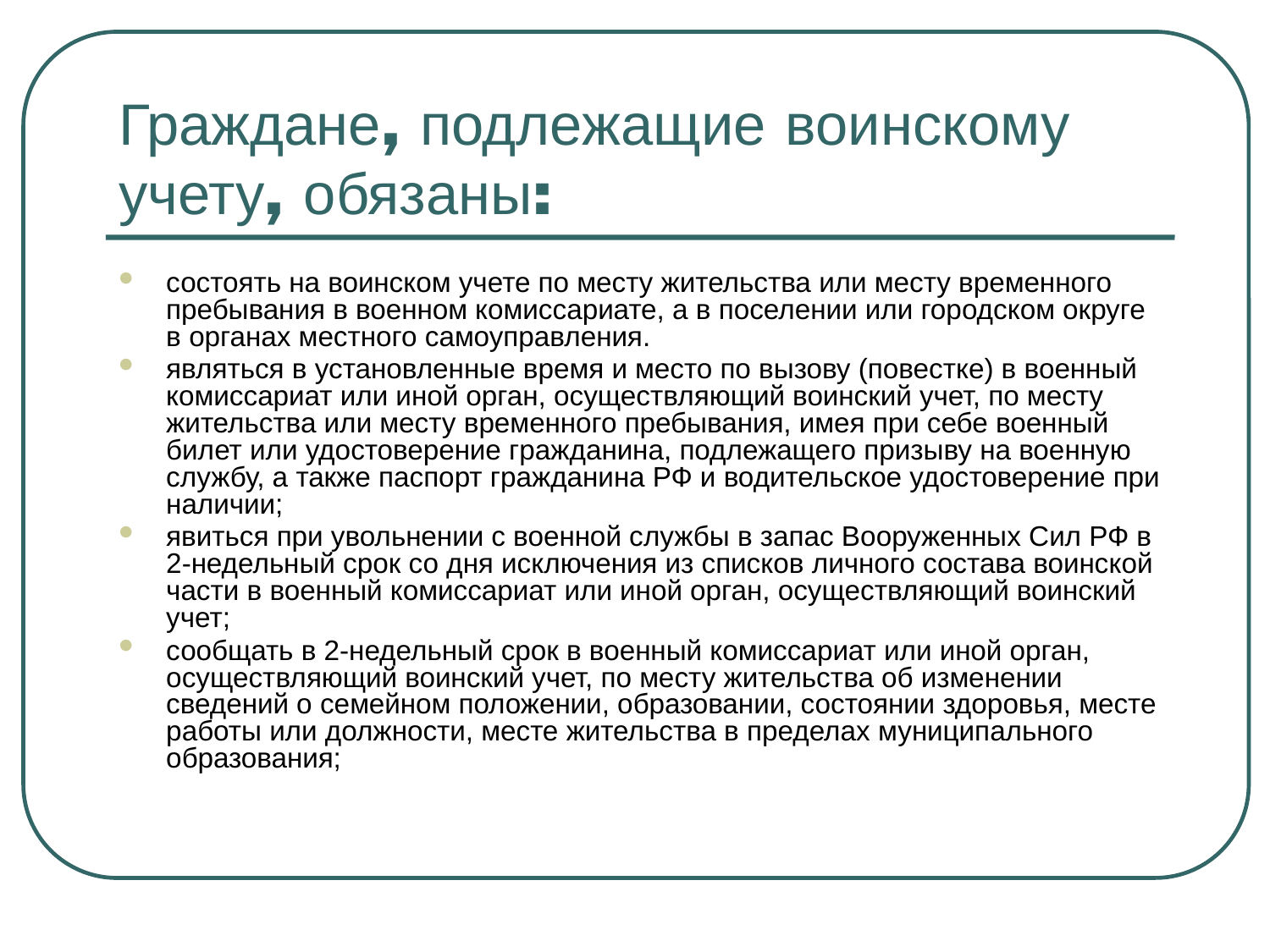

# Граждане, подлежащие воинскому учету, обязаны:
состоять на воинском учете по месту жительства или месту временного пребывания в военном комиссариате, а в поселении или городском округе в органах местного самоуправления.
являться в установленные время и место по вызову (повестке) в военный комиссариат или иной орган, осуществляющий воинский учет, по месту жительства или месту временного пребывания, имея при себе военный билет или удостоверение гражданина, подлежащего призыву на военную службу, а также паспорт гражданина РФ и водительское удостоверение при наличии;
явиться при увольнении с военной службы в запас Вооруженных Сил РФ в 2-недельный срок со дня исключения из списков личного состава воинской части в военный комиссариат или иной орган, осуществляющий воинский учет;
сообщать в 2-недельный срок в военный комиссариат или иной орган, осуществляющий воинский учет, по месту жительства об изменении сведений о семейном положении, образовании, состоянии здоровья, месте работы или должности, месте жительства в пределах муниципального образования;